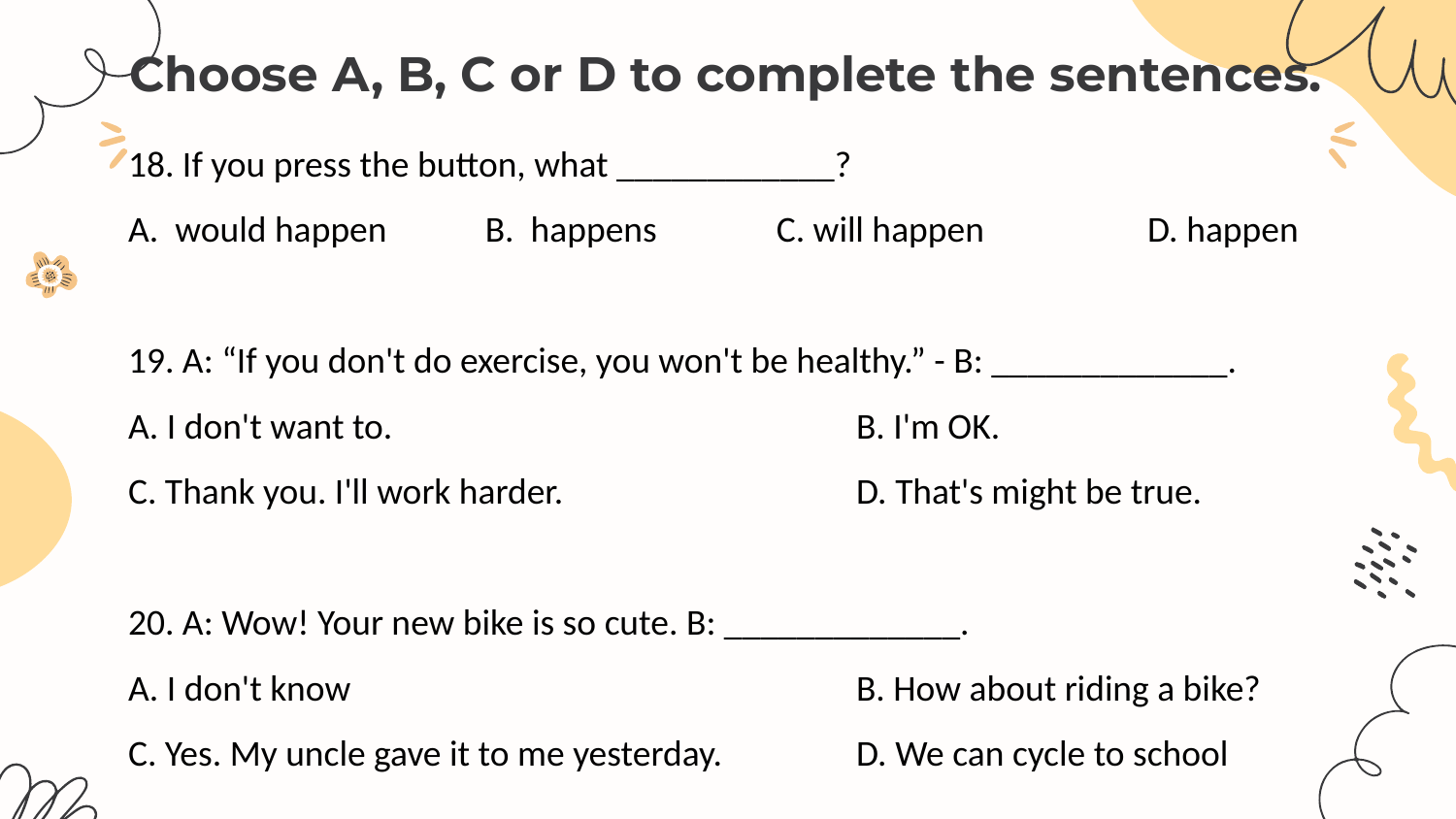

# Choose A, B, C or D to complete the sentences.
18. If you press the button, what ____________?
A.  would happen	        B.  happens	        C. will happen           	D. happen

19. A: “If you don't do exercise, you won't be healthy.” - B: _____________.
A. I don't want to.                                           	B. I'm OK.
C. Thank you. I'll work harder.                   	D. That's might be true.

20. A: Wow! Your new bike is so cute. B: _____________.
A. I don't know                                                 	B. How about riding a bike?
C. Yes. My uncle gave it to me yesterday.            	D. We can cycle to school